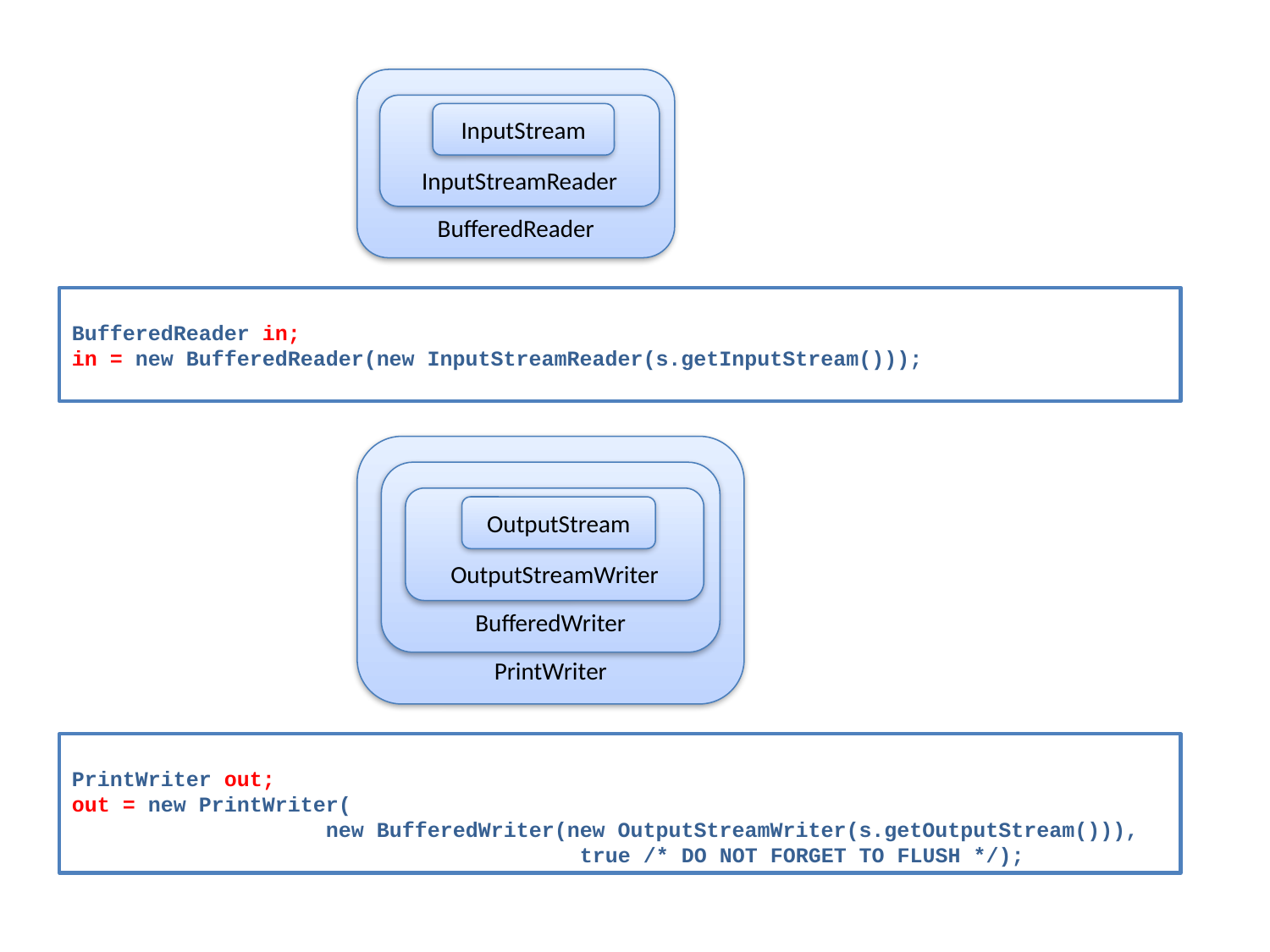

BufferedReader
InputStreamReader
InputStream

BufferedReader in;
in = new BufferedReader(new InputStreamReader(s.getInputStream()));

PrintWriter
BufferedWriter
OutputStreamWriter
OutputStream

PrintWriter out;
out = new PrintWriter(
		new BufferedWriter(new OutputStreamWriter(s.getOutputStream())),
            			true /* DO NOT FORGET TO FLUSH */);